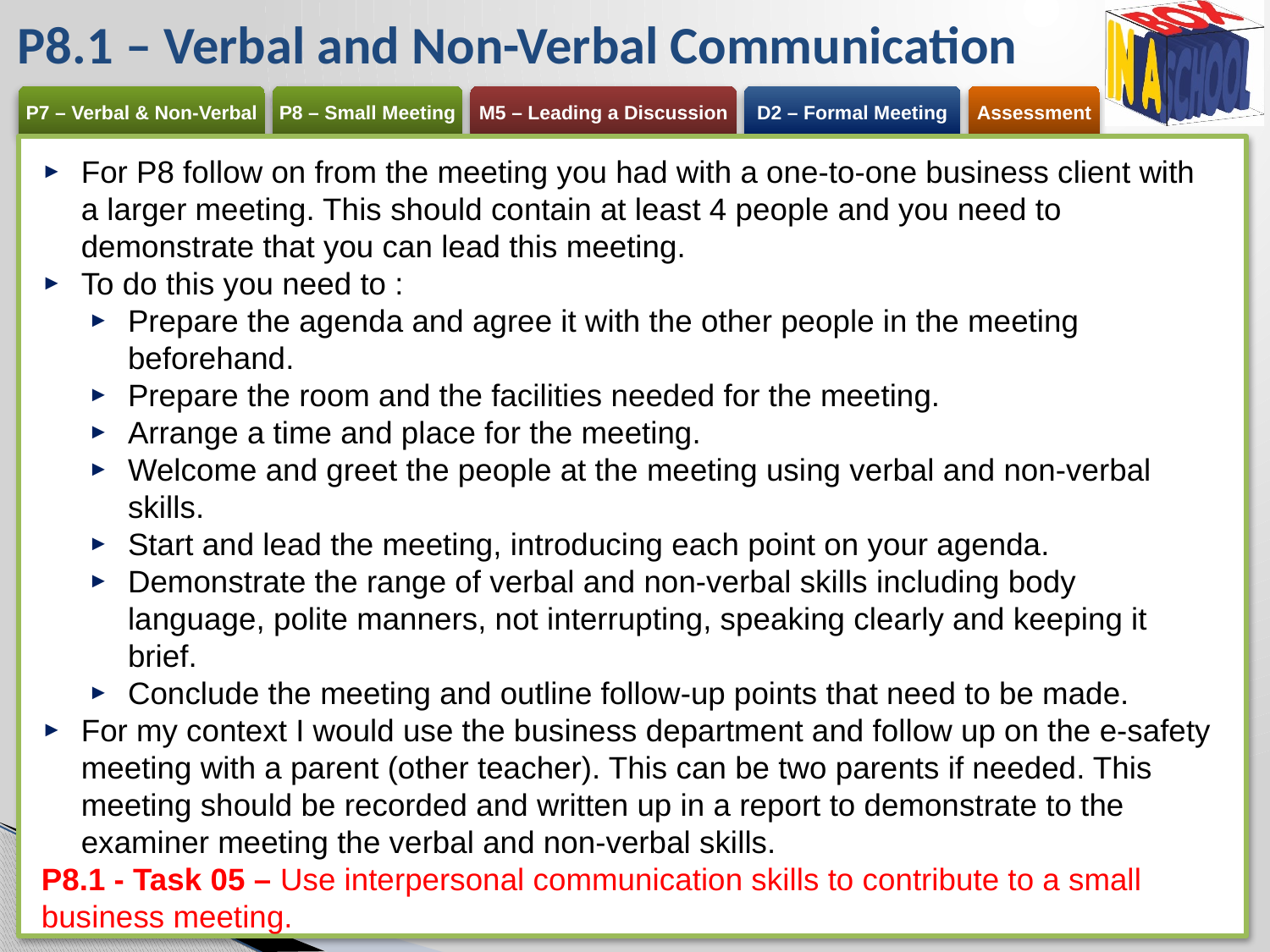

# P8.1 – Verbal and Non-Verbal Communication
For P8 follow on from the meeting you had with a one-to-one business client with a larger meeting. This should contain at least 4 people and you need to demonstrate that you can lead this meeting.
To do this you need to :
Prepare the agenda and agree it with the other people in the meeting beforehand.
Prepare the room and the facilities needed for the meeting.
Arrange a time and place for the meeting.
Welcome and greet the people at the meeting using verbal and non-verbal skills.
Start and lead the meeting, introducing each point on your agenda.
Demonstrate the range of verbal and non-verbal skills including body language, polite manners, not interrupting, speaking clearly and keeping it brief.
Conclude the meeting and outline follow-up points that need to be made.
For my context I would use the business department and follow up on the e-safety meeting with a parent (other teacher). This can be two parents if needed. This meeting should be recorded and written up in a report to demonstrate to the examiner meeting the verbal and non-verbal skills.
P8.1 - Task 05 – Use interpersonal communication skills to contribute to a small business meeting.